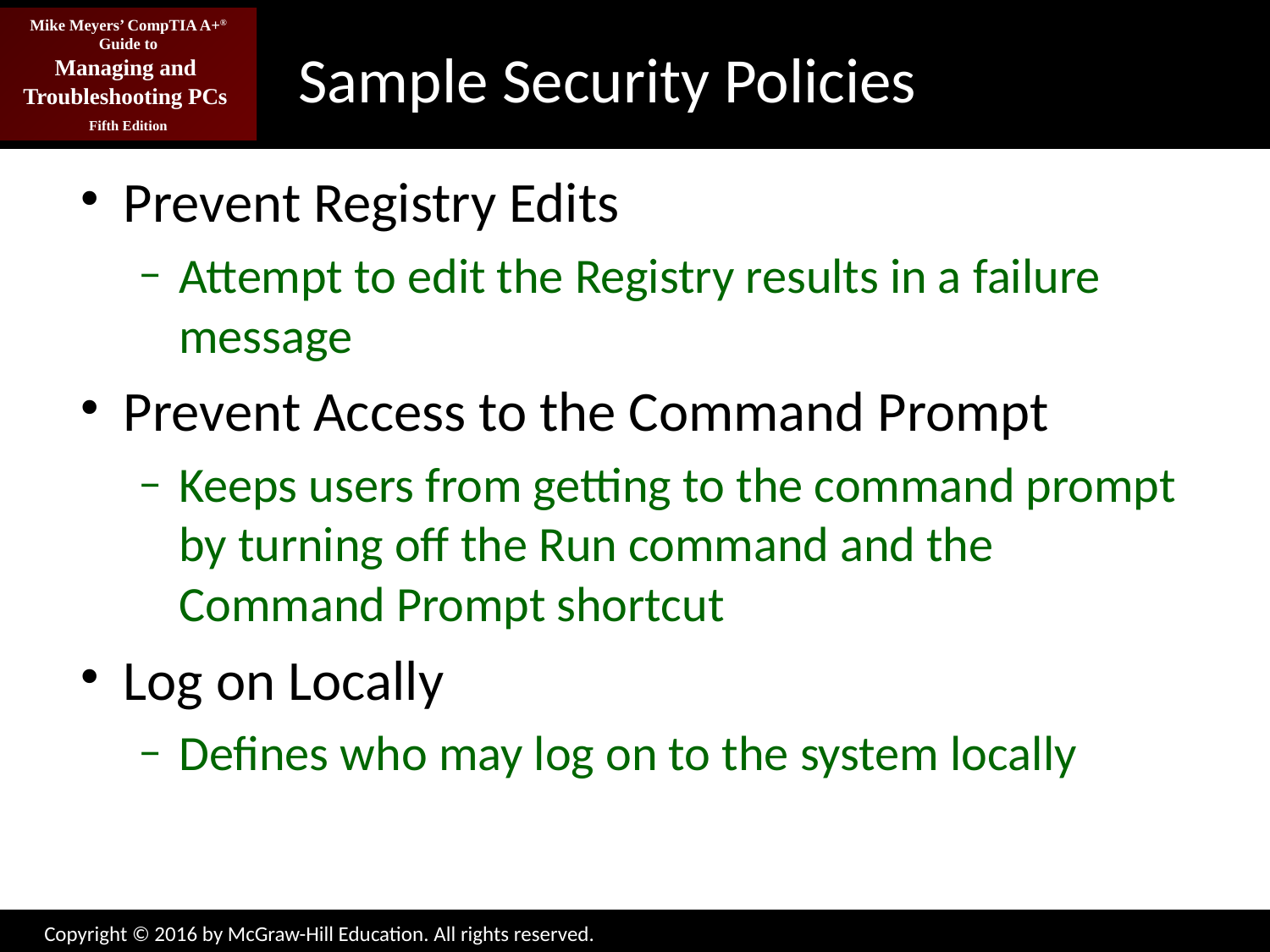

# Sample Security Policies
Prevent Registry Edits
Attempt to edit the Registry results in a failure message
Prevent Access to the Command Prompt
Keeps users from getting to the command prompt by turning off the Run command and the Command Prompt shortcut
Log on Locally
Defines who may log on to the system locally